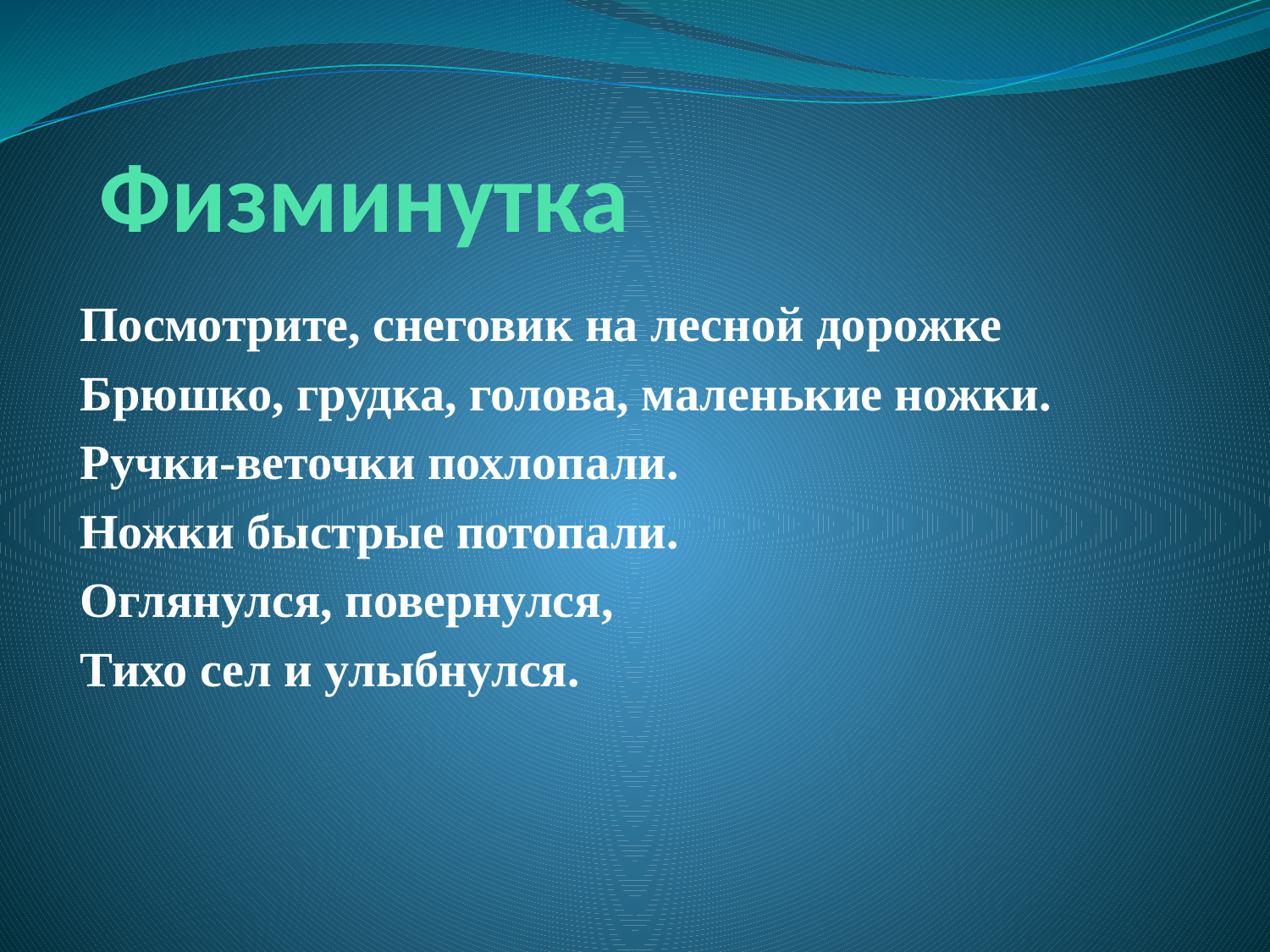

# Физминутка
Посмотрите, снеговик на лесной дорожке
Брюшко, грудка, голова, маленькие ножки.
Ручки-веточки похлопали.
Ножки быстрые потопали.
Оглянулся, повернулся,
Тихо сел и улыбнулся.